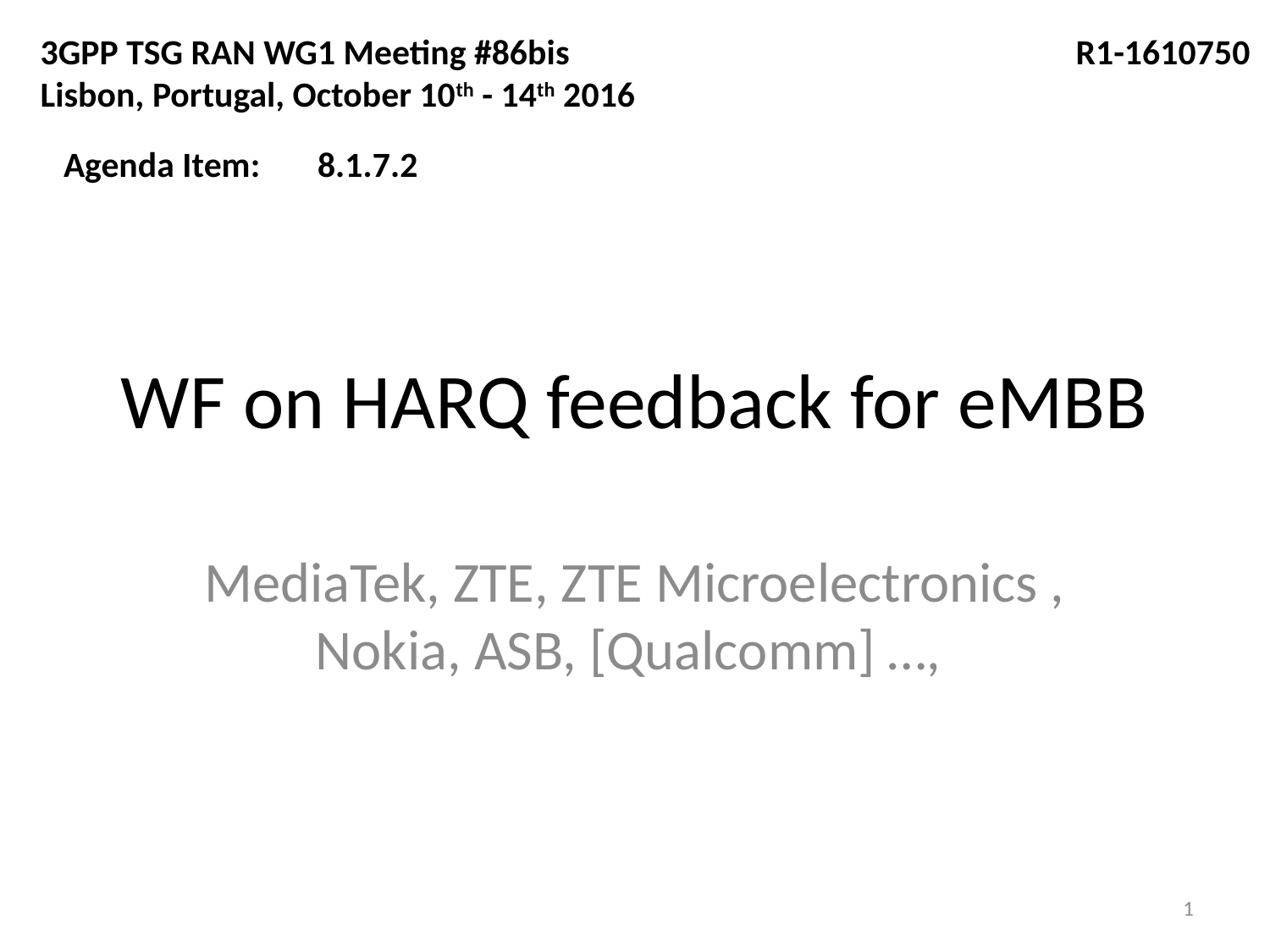

3GPP TSG RAN WG1 Meeting #86bis                                                               R1-1610750
Lisbon, Portugal, October 10th - 14th 2016

Agenda Item:	8.1.7.2

# WF on HARQ feedback for eMBB
MediaTek, ZTE, ZTE Microelectronics , Nokia, ASB, [Qualcomm] …,
1